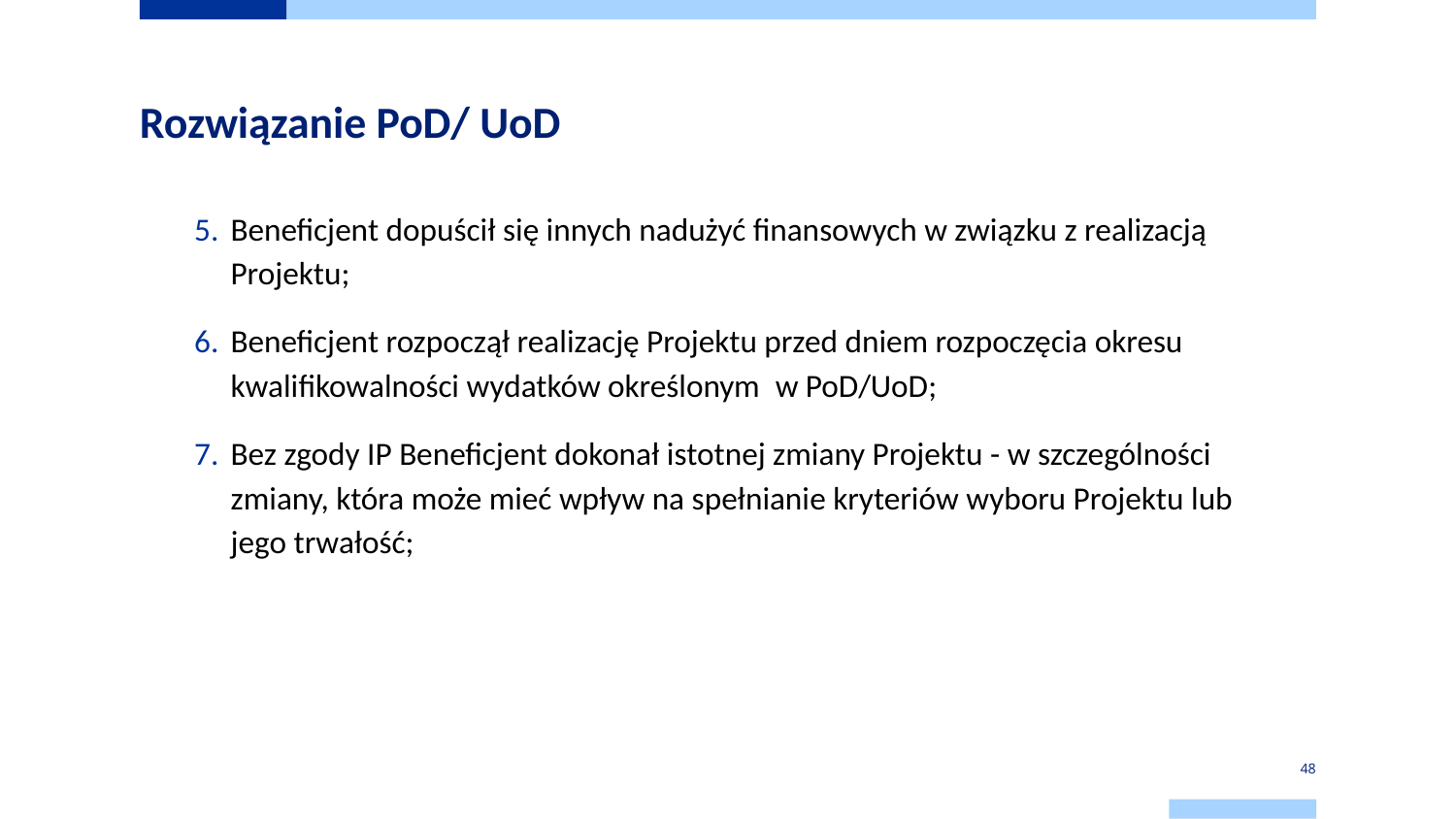

# Rozwiązanie PoD/ UoD
Beneficjent dopuścił się innych nadużyć finansowych w związku z realizacją Projektu;
Beneficjent rozpoczął realizację Projektu przed dniem rozpoczęcia okresu kwalifikowalności wydatków określonym  w PoD/UoD;
Bez zgody IP Beneficjent dokonał istotnej zmiany Projektu - w szczególności zmiany, która może mieć wpływ na spełnianie kryteriów wyboru Projektu lub jego trwałość;
48